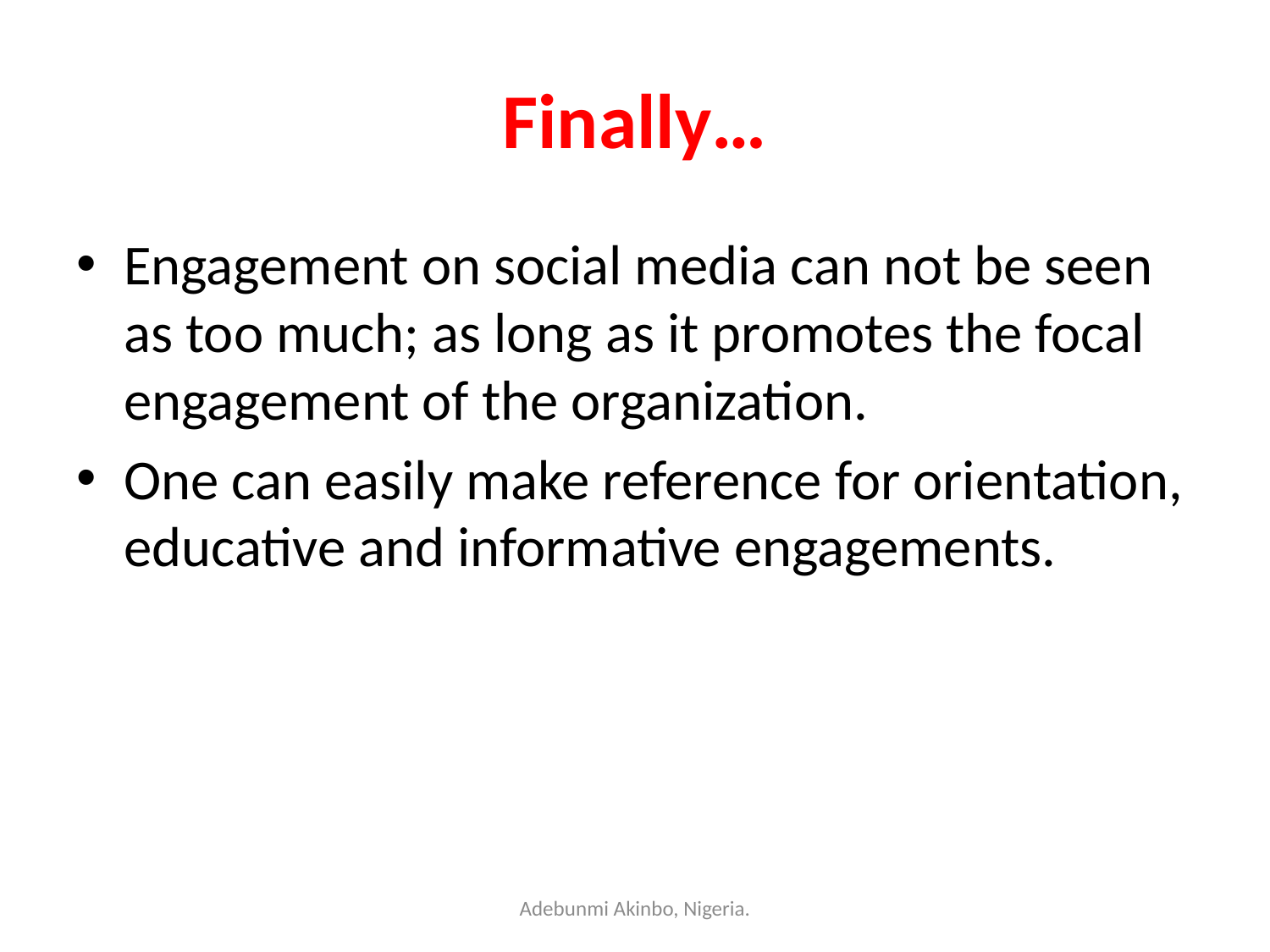

# Finally…
Engagement on social media can not be seen as too much; as long as it promotes the focal engagement of the organization.
One can easily make reference for orientation, educative and informative engagements.
Adebunmi Akinbo, Nigeria.